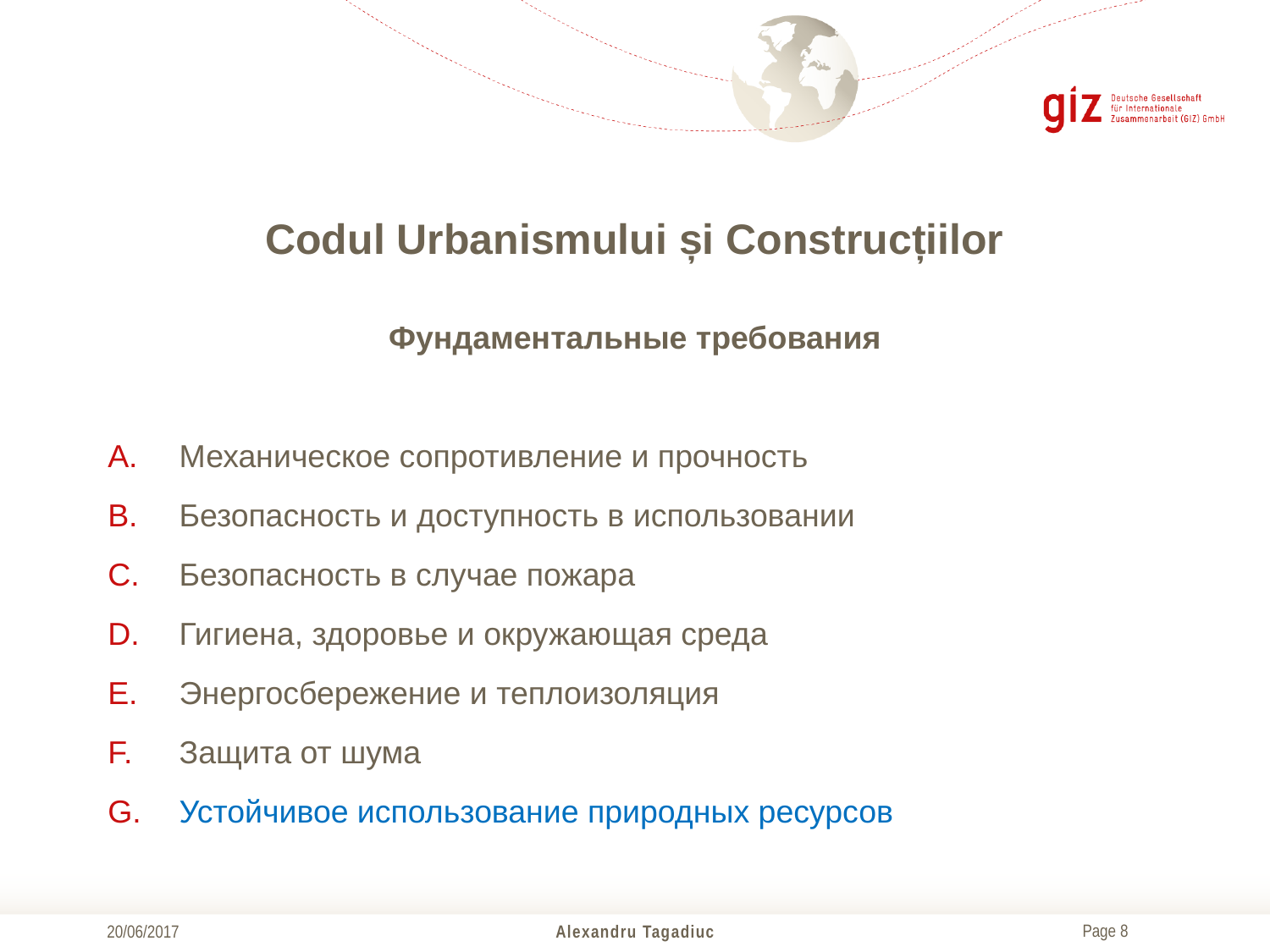

# Codul Urbanismului și Construcțiilor
Фундаментальные требования

Механическое сопротивление и прочность
Безопасность и доступность в использовании
Безопасность в случае пожара
Гигиена, здоровье и окружающая среда
Энергосбережение и теплоизоляция
Защита от шума
Устойчивое использование природных ресурсов

20/06/2017
Alexandru Tagadiuc